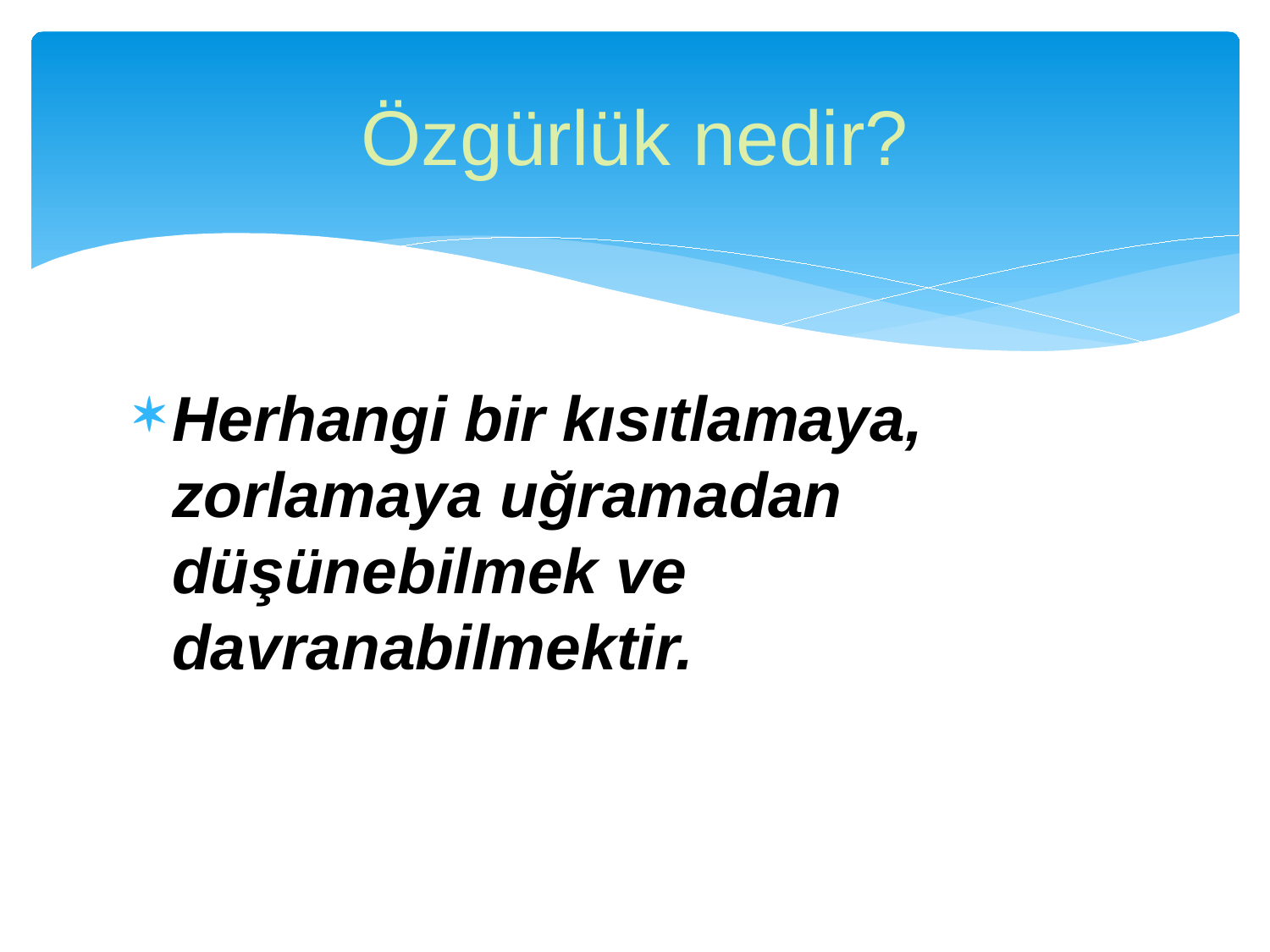

# Özgürlük nedir?
Herhangi bir kısıtlamaya, zorlamaya uğramadan düşünebilmek ve davranabilmektir.